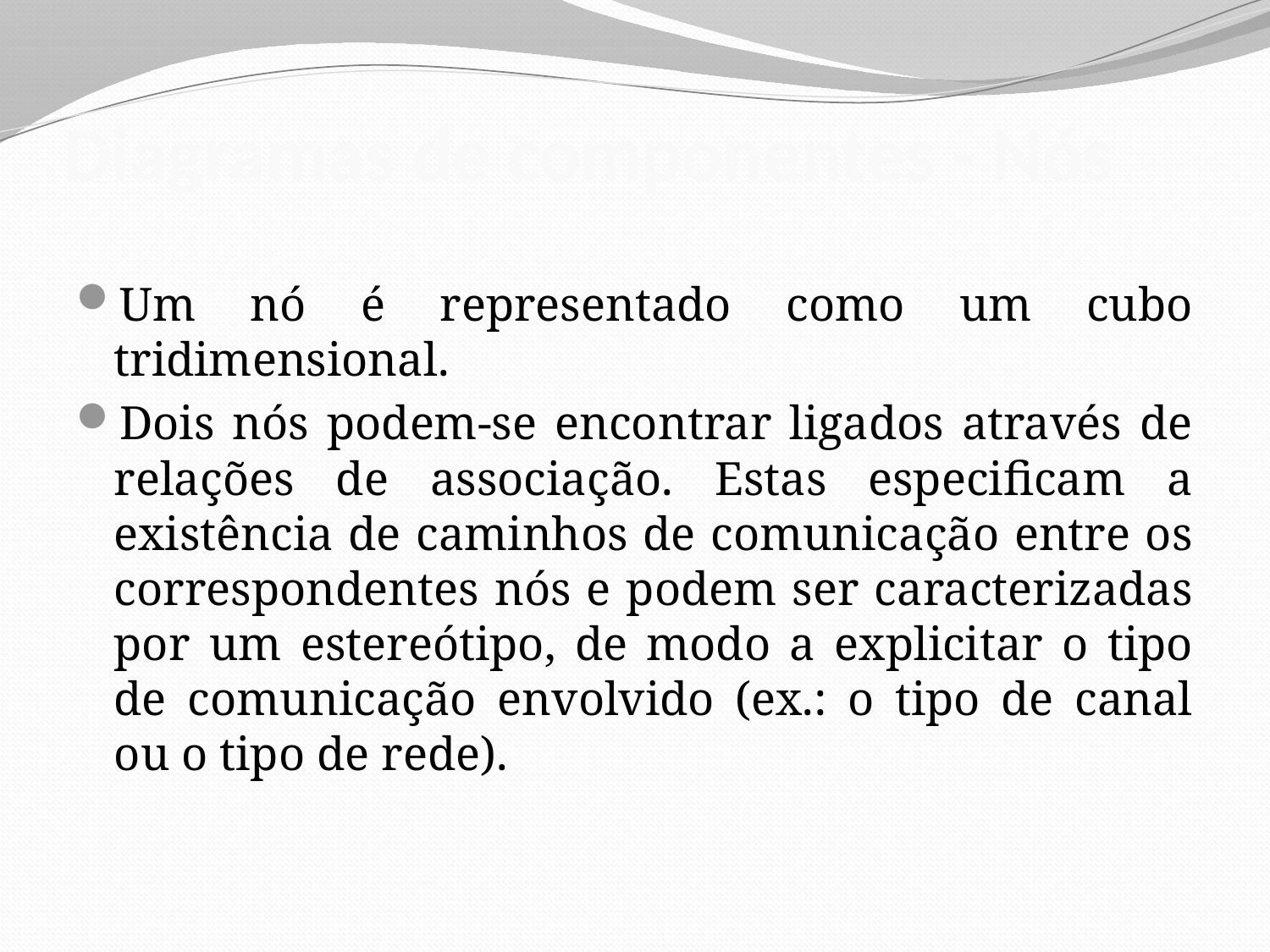

# Diagramas de componentes - Nós
Um nó é representado como um cubo tridimensional.
Dois nós podem-se encontrar ligados através de relações de associação. Estas especificam a existência de caminhos de comunicação entre os correspondentes nós e podem ser caracterizadas por um estereótipo, de modo a explicitar o tipo de comunicação envolvido (ex.: o tipo de canal ou o tipo de rede).